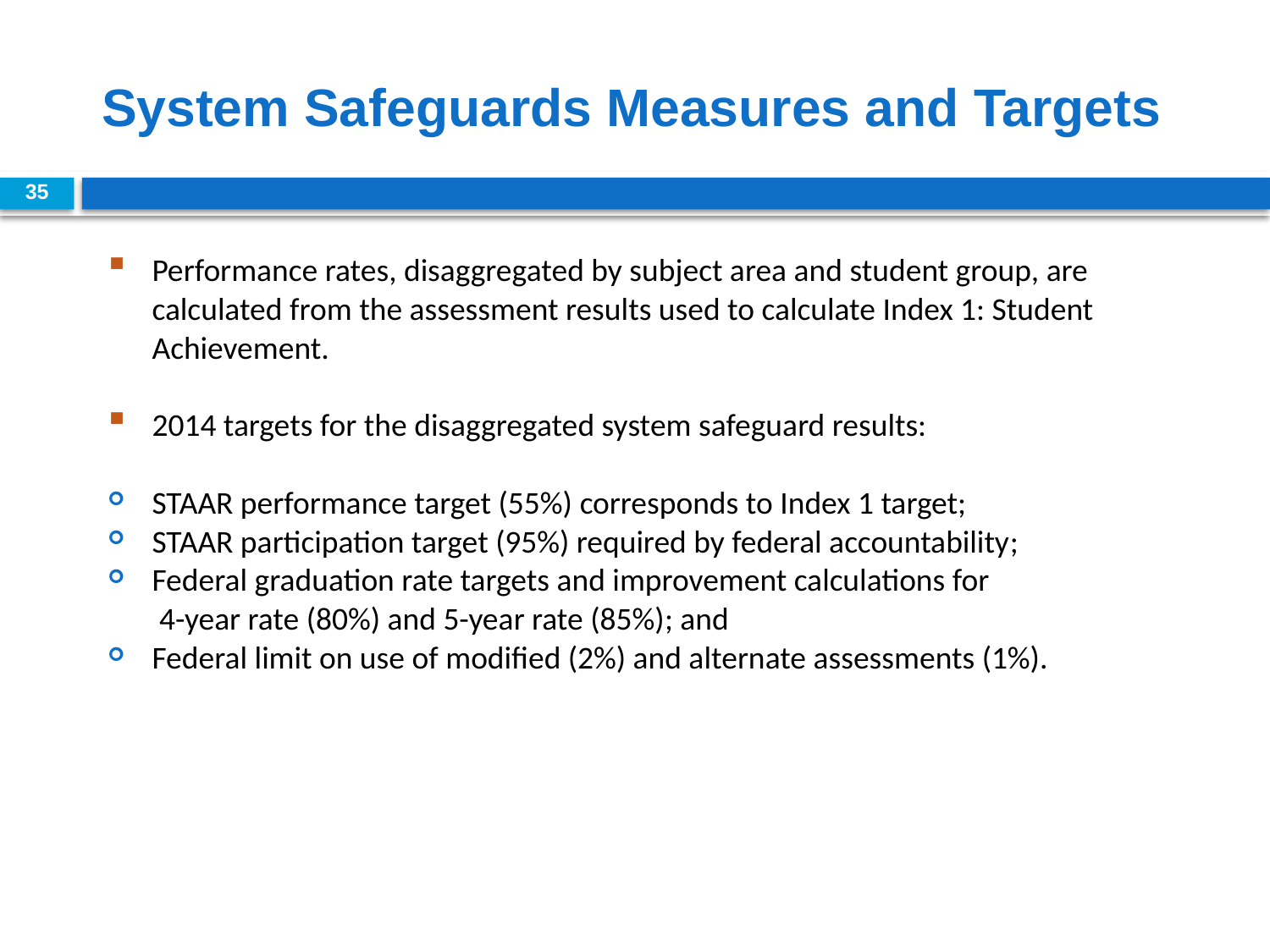

# System Safeguards Measures and Targets
35

Performance rates, disaggregated by subject area and student group, are calculated from the assessment results used to calculate Index 1: Student Achievement.

2014 targets for the disaggregated system safeguard results:
STAAR performance target (55%) corresponds to Index 1 target;
STAAR participation target (95%) required by federal accountability;
Federal graduation rate targets and improvement calculations for
 4-year rate (80%) and 5-year rate (85%); and
Federal limit on use of modified (2%) and alternate assessments (1%).